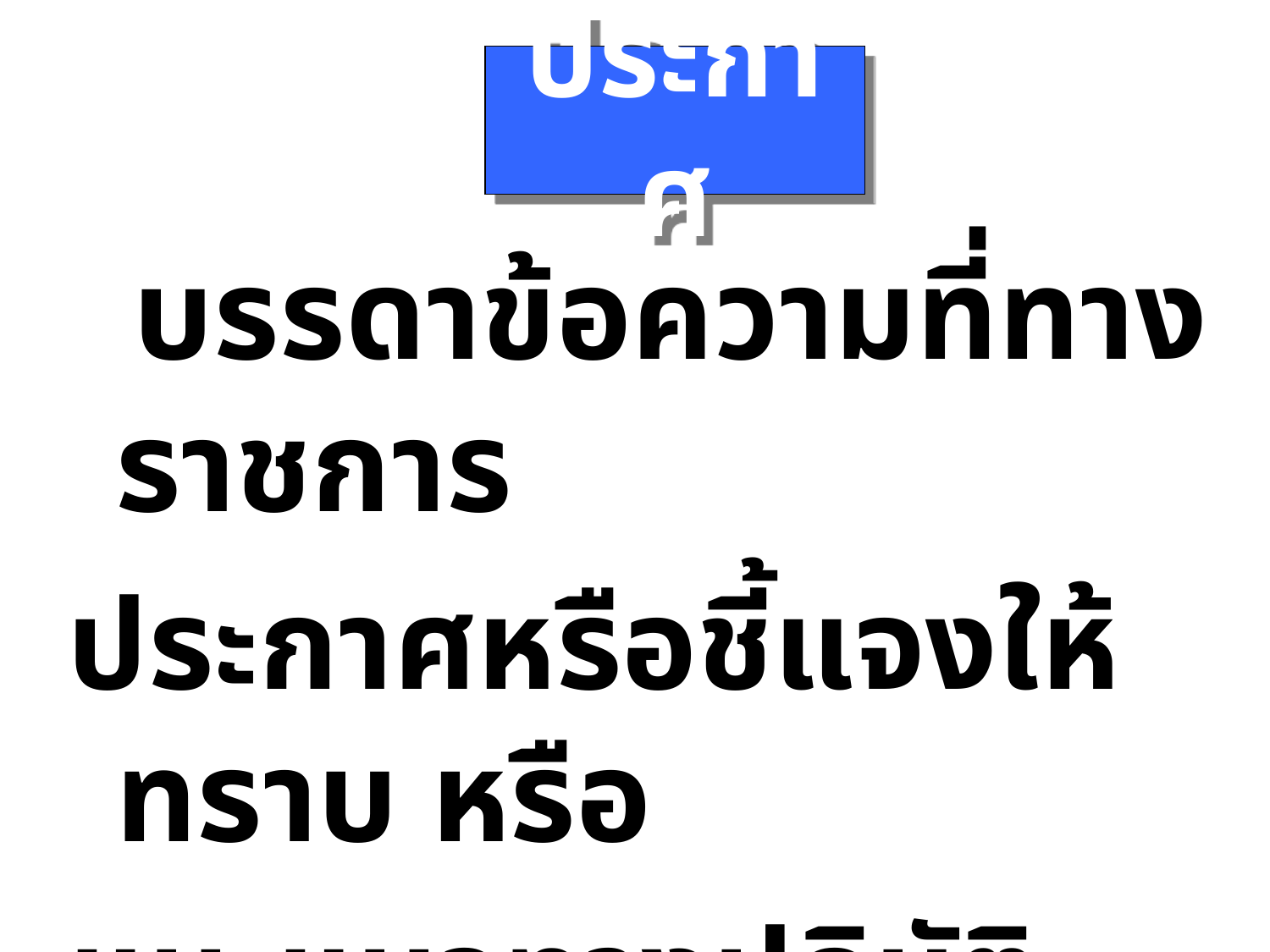

# ประกาศ
  บรรดาข้อความที่ทางราชการ
ประกาศหรือชี้แจงให้ทราบ หรือ
แนะแนวทางปฏิบัติ